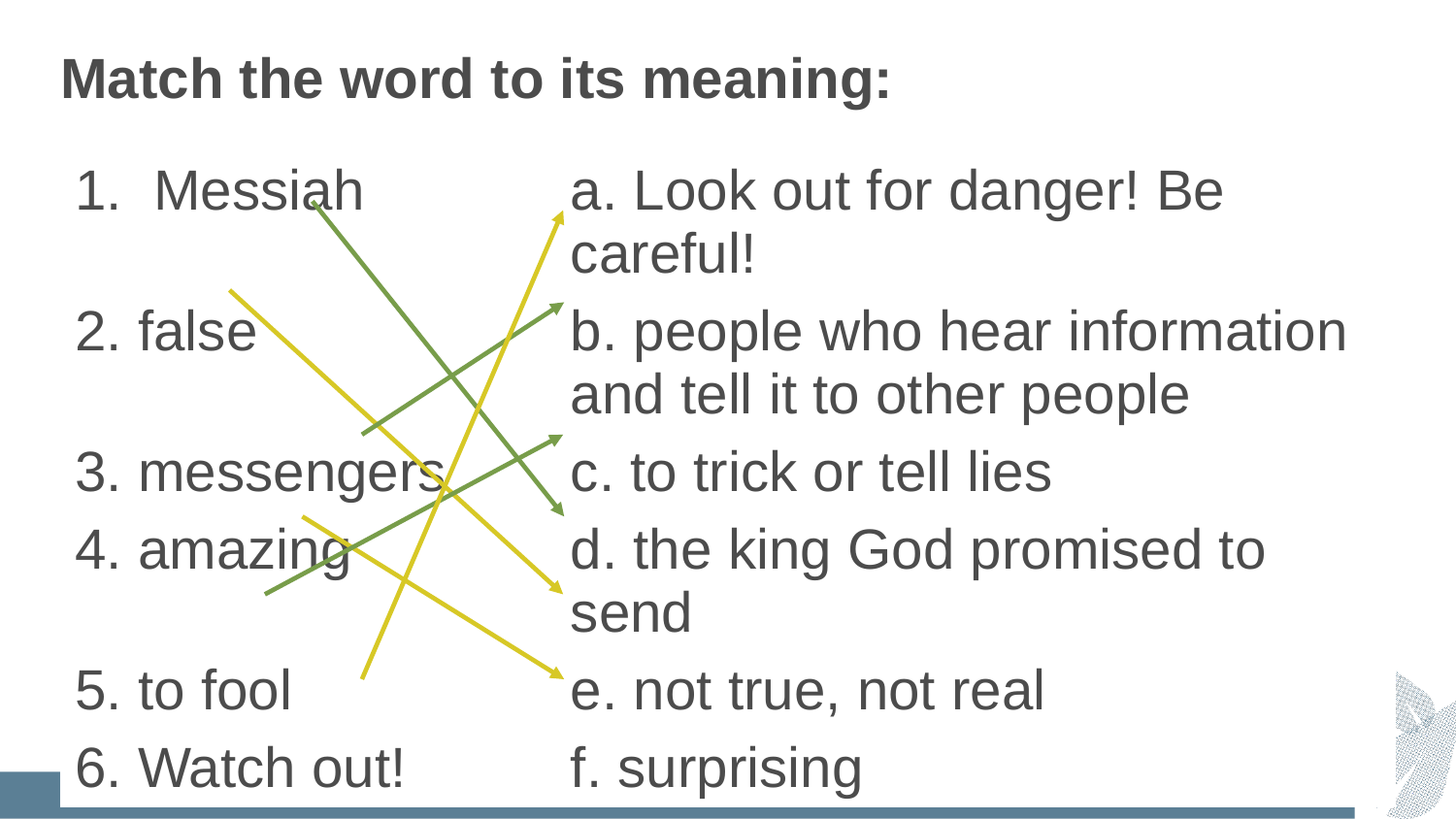

# Match the word to its meaning:
| 1. Messiah | a. Look out for danger! Be careful! |
| --- | --- |
| 2. false | b. people who hear information and tell it to other people |
| 3. messengers | c. to trick or tell lies |
| 4. amazing | d. the king God promised to send |
| 5. to fool | e. not true, not real |
| 6. Watch out! | f. surprising |
6
Lesson 45 Worksheet 1